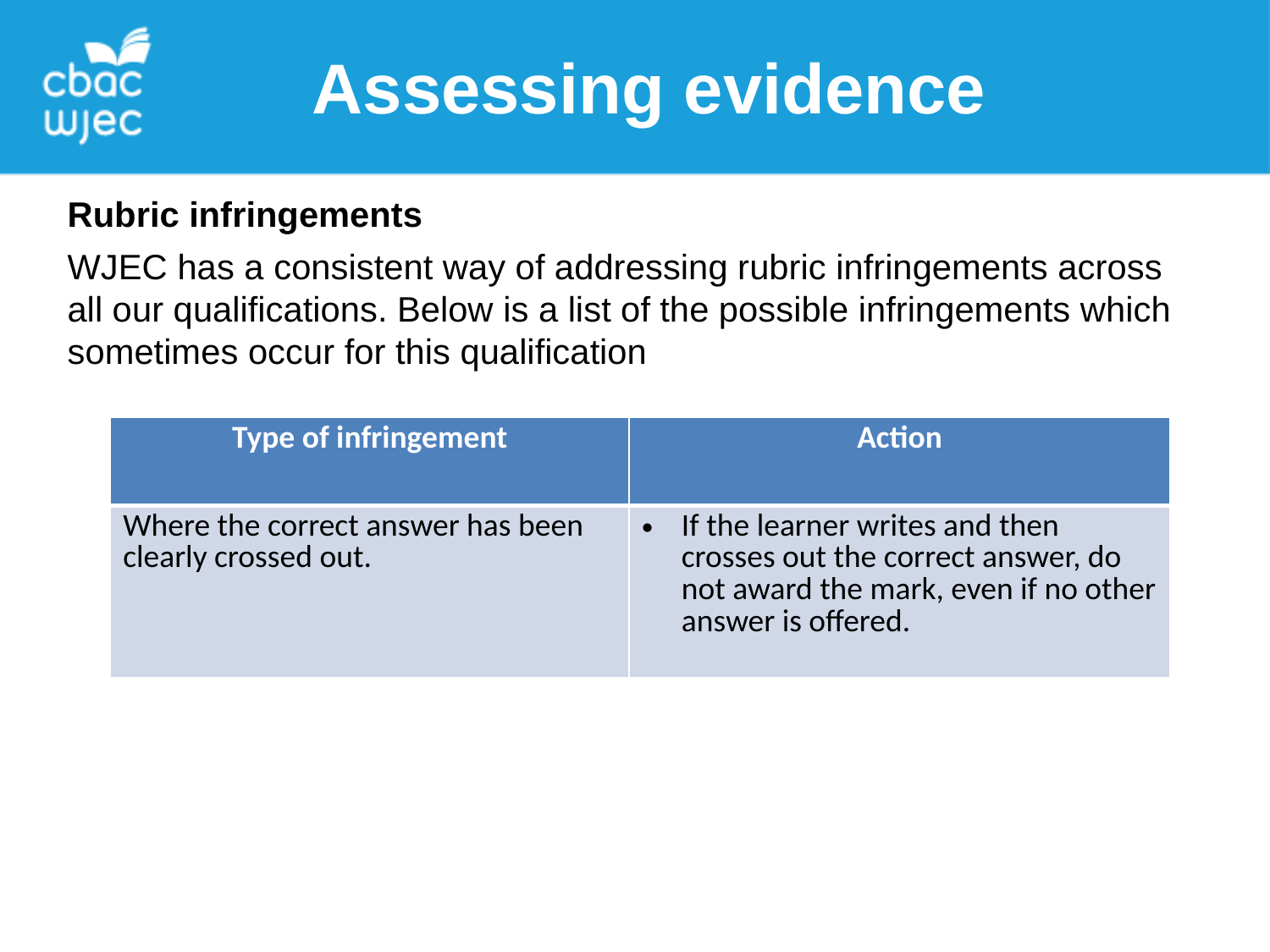

Assessing evidence
Rubric infringements
WJEC has a consistent way of addressing rubric infringements across all our qualifications. Below is a list of the possible infringements which sometimes occur for this qualification

| Type of infringement | Action |
| --- | --- |
| Where the correct answer has been clearly crossed out. | If the learner writes and then crosses out the correct answer, do not award the mark, even if no other answer is offered. |